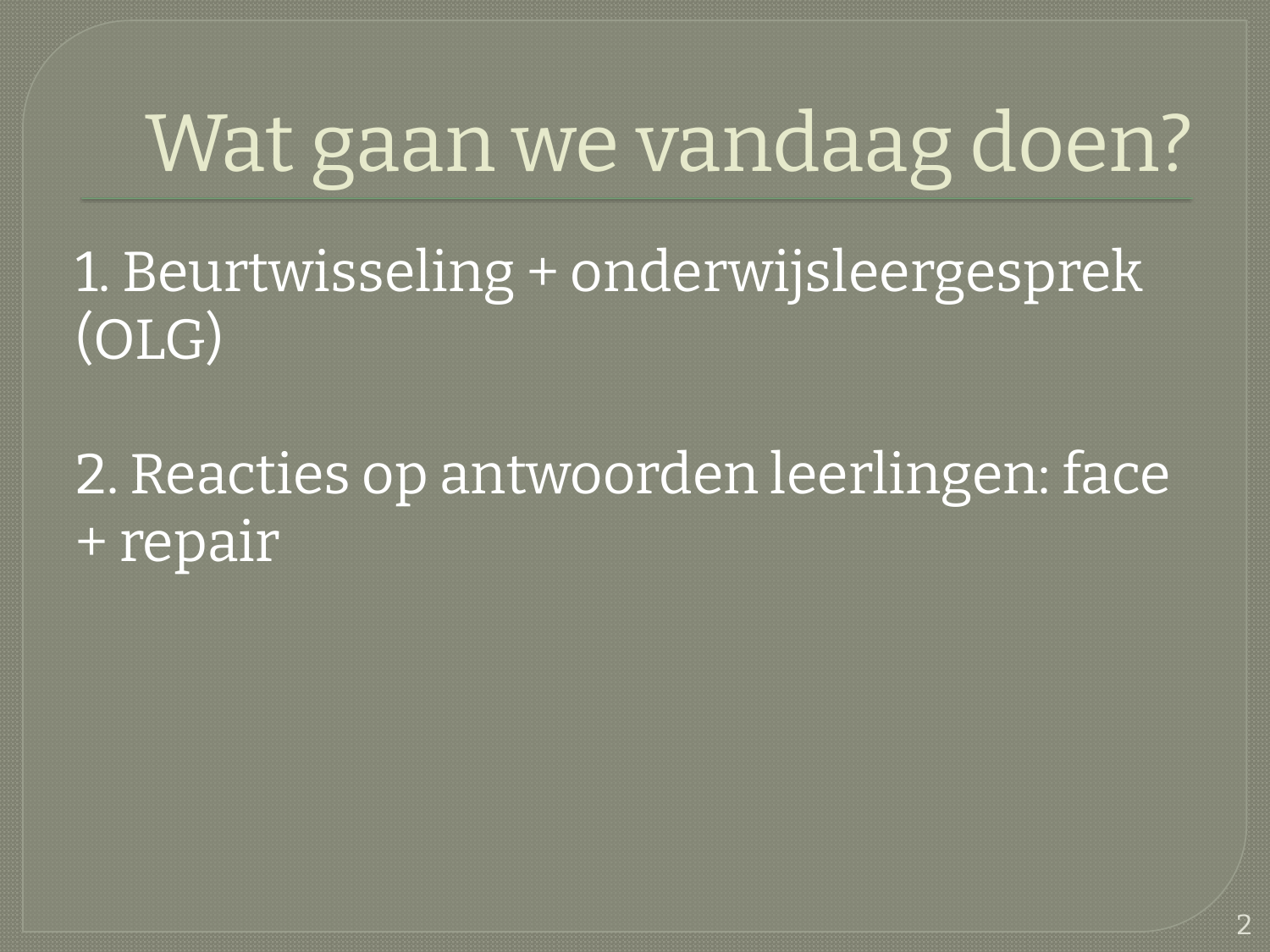

# Wat gaan we vandaag doen?
1. Beurtwisseling + onderwijsleergesprek (OLG)

2. Reacties op antwoorden leerlingen: face + repair
2